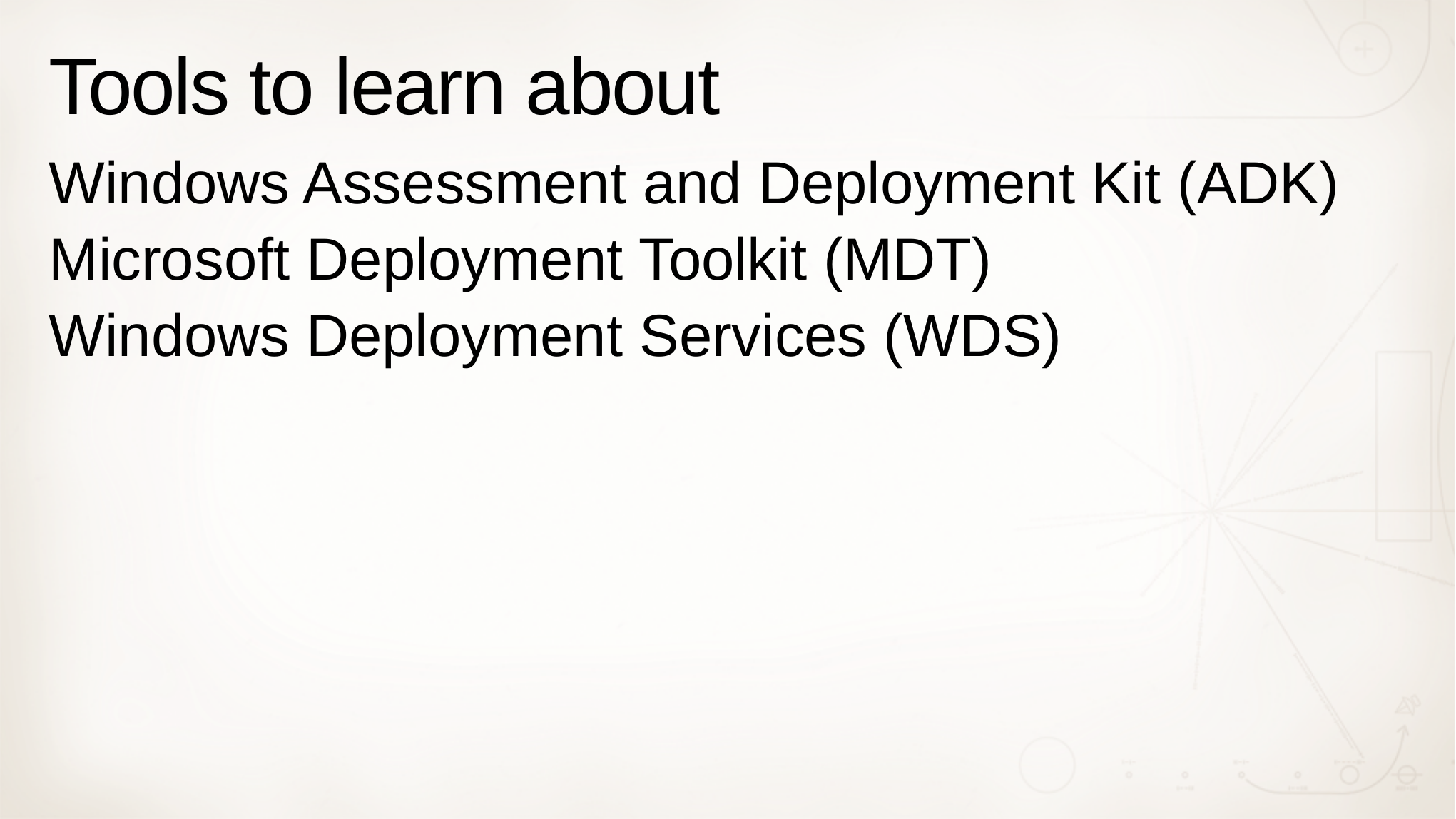

# Tools to learn about
Windows Assessment and Deployment Kit (ADK)
Microsoft Deployment Toolkit (MDT)
Windows Deployment Services (WDS)